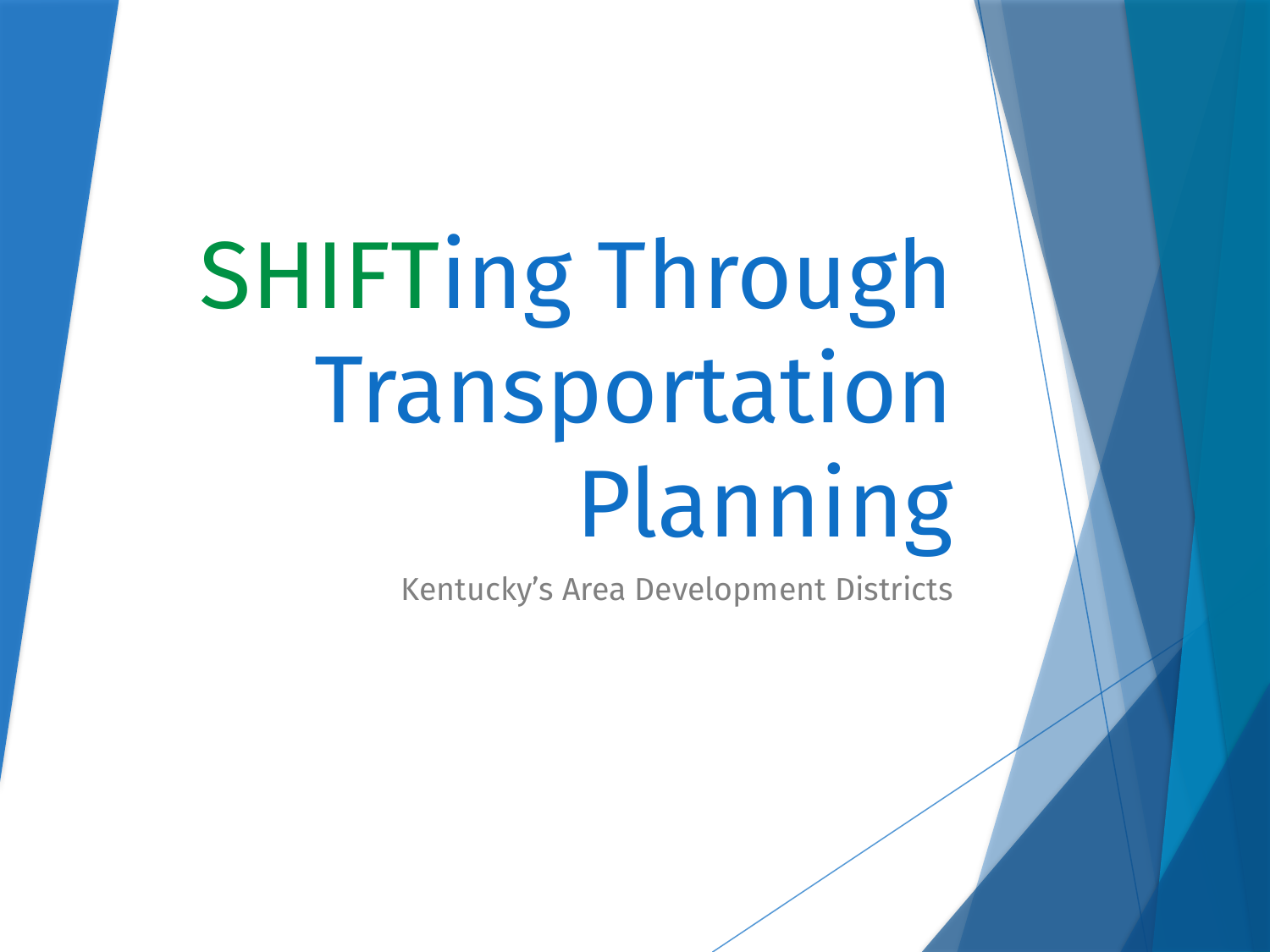

# SHIFTing Through Transportation Planning
Kentucky’s Area Development Districts